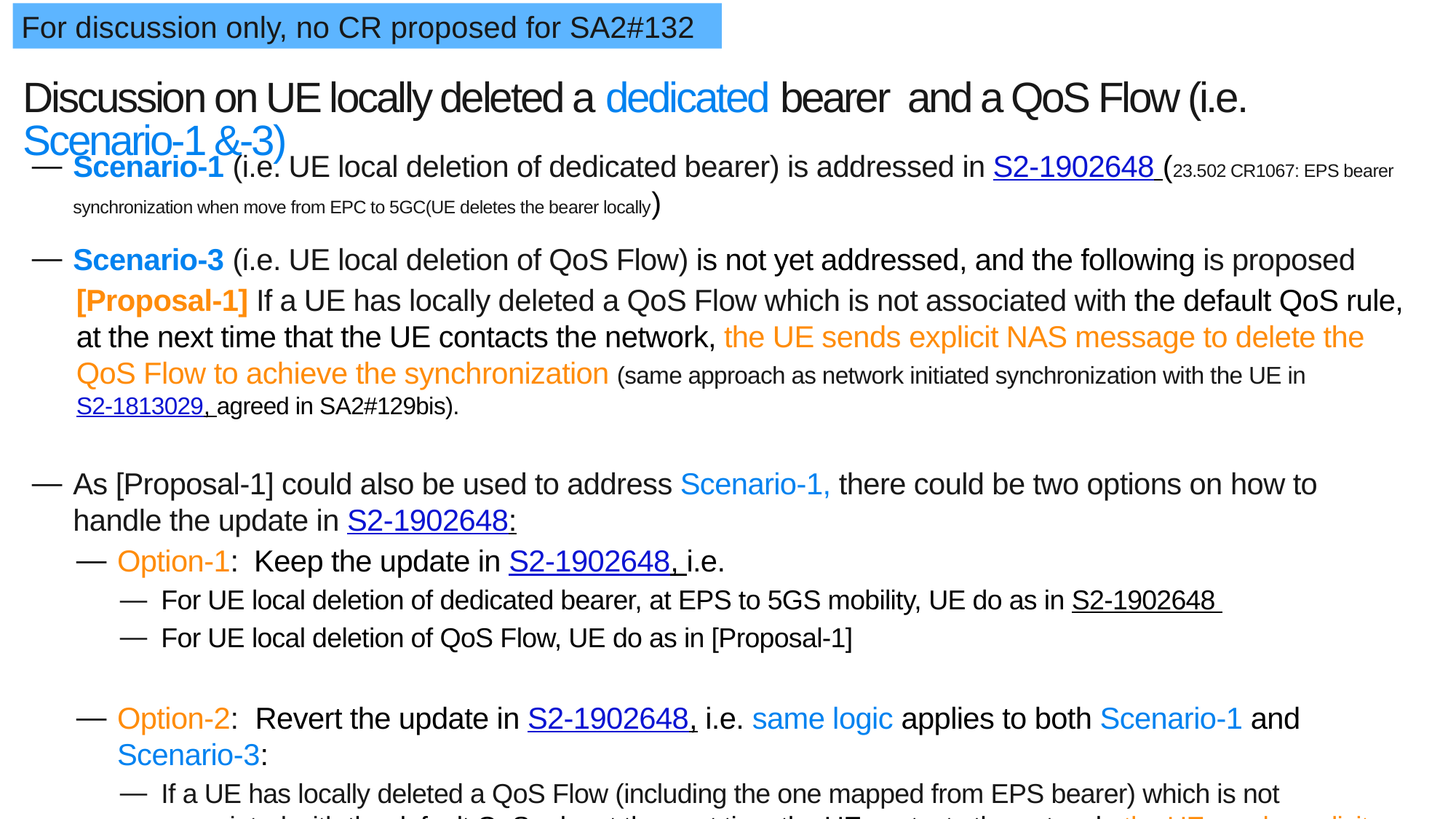

For discussion only, no CR proposed for SA2#132
# Discussion on UE locally deleted a dedicated bearer  and a QoS Flow (i.e. Scenario-1 &-3)
Scenario-1 (i.e. UE local deletion of dedicated bearer) is addressed in S2-1902648 (23.502 CR1067: EPS bearer synchronization when move from EPC to 5GC(UE deletes the bearer locally)

Scenario-3 (i.e. UE local deletion of QoS Flow) is not yet addressed, and the following is proposed
[Proposal-1] If a UE has locally deleted a QoS Flow which is not associated with the default QoS rule, at the next time that the UE contacts the network, the UE sends explicit NAS message to delete the QoS Flow to achieve the synchronization (same approach as network initiated synchronization with the UE in S2-1813029, agreed in SA2#129bis).

As [Proposal-1] could also be used to address Scenario-1, there could be two options on how to handle the update in S2-1902648:
Option-1:  Keep the update in S2-1902648, i.e.
For UE local deletion of dedicated bearer, at EPS to 5GS mobility, UE do as in S2-1902648
For UE local deletion of QoS Flow, UE do as in [Proposal-1]

Option-2:  Revert the update in S2-1902648, i.e. same logic applies to both Scenario-1 and Scenario-3:
If a UE has locally deleted a QoS Flow (including the one mapped from EPS bearer) which is not associated with the default QoS rule, at the next time the UE contacts the network, the UE sends explicit NAS message to delete the QoS Flow to achieve the synchronization.